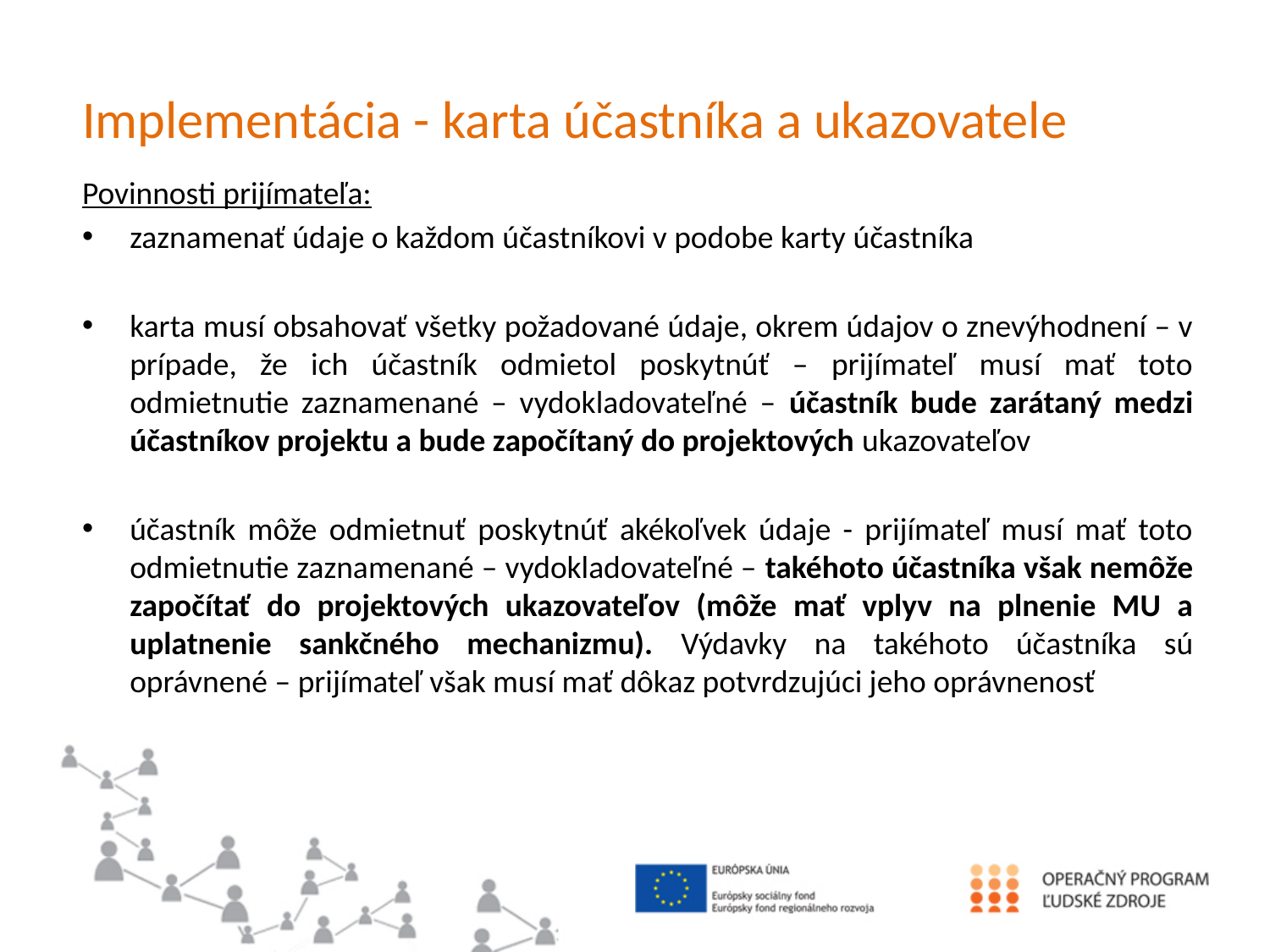

# Implementácia - karta účastníka a ukazovatele
Povinnosti prijímateľa:
zaznamenať údaje o každom účastníkovi v podobe karty účastníka

karta musí obsahovať všetky požadované údaje, okrem údajov o znevýhodnení – v prípade, že ich účastník odmietol poskytnúť – prijímateľ musí mať toto odmietnutie zaznamenané – vydokladovateľné – účastník bude zarátaný medzi účastníkov projektu a bude započítaný do projektových ukazovateľov

účastník môže odmietnuť poskytnúť akékoľvek údaje - prijímateľ musí mať toto odmietnutie zaznamenané – vydokladovateľné – takéhoto účastníka však nemôže započítať do projektových ukazovateľov (môže mať vplyv na plnenie MU a uplatnenie sankčného mechanizmu). Výdavky na takéhoto účastníka sú oprávnené – prijímateľ však musí mať dôkaz potvrdzujúci jeho oprávnenosť